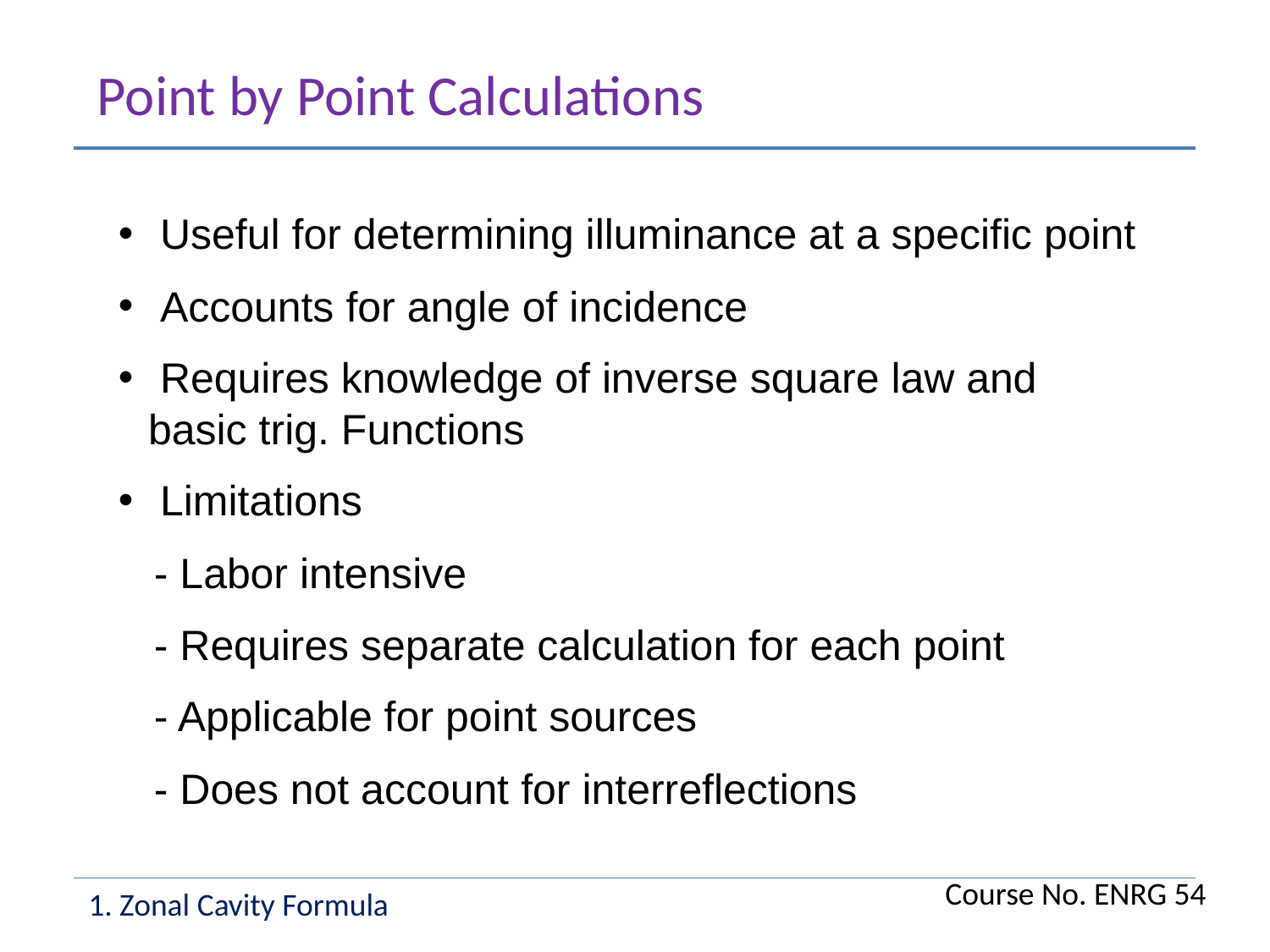

Point by Point Calculations
 Useful for determining illuminance at a specific point
 Accounts for angle of incidence
 Requires knowledge of inverse square law and basic trig. Functions
 Limitations
   - Labor intensive
   - Requires separate calculation for each point
   - Applicable for point sources
   - Does not account for interreflections
Course No. ENRG 54
1. Zonal Cavity Formula